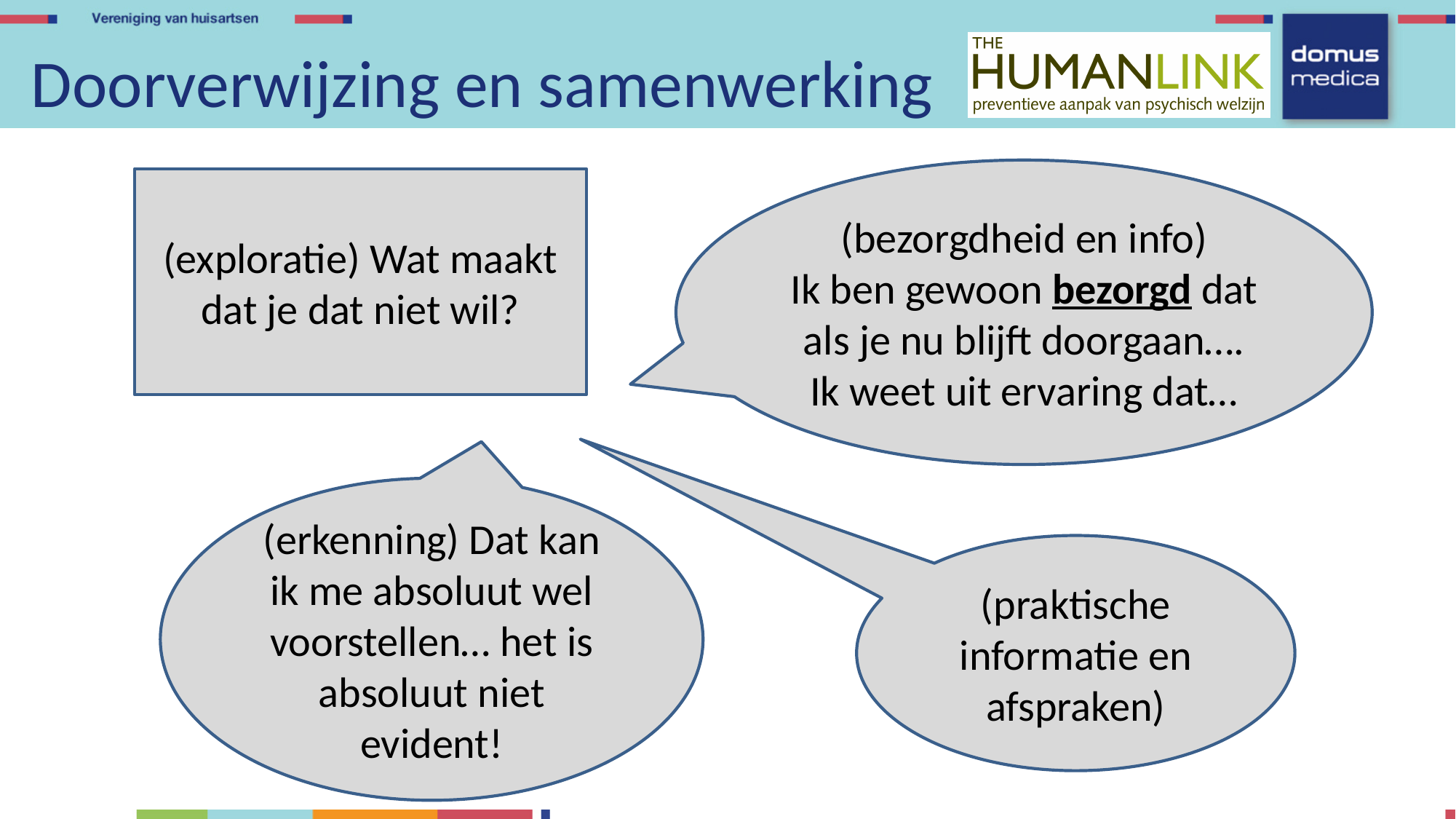

# Doorverwijzing en samenwerking
(bezorgdheid en info)
Ik ben gewoon bezorgd dat als je nu blijft doorgaan….
Ik weet uit ervaring dat…
(exploratie) Wat maakt dat je dat niet wil?
(erkenning) Dat kan ik me absoluut wel voorstellen… het is absoluut niet evident!
(praktische informatie en afspraken)